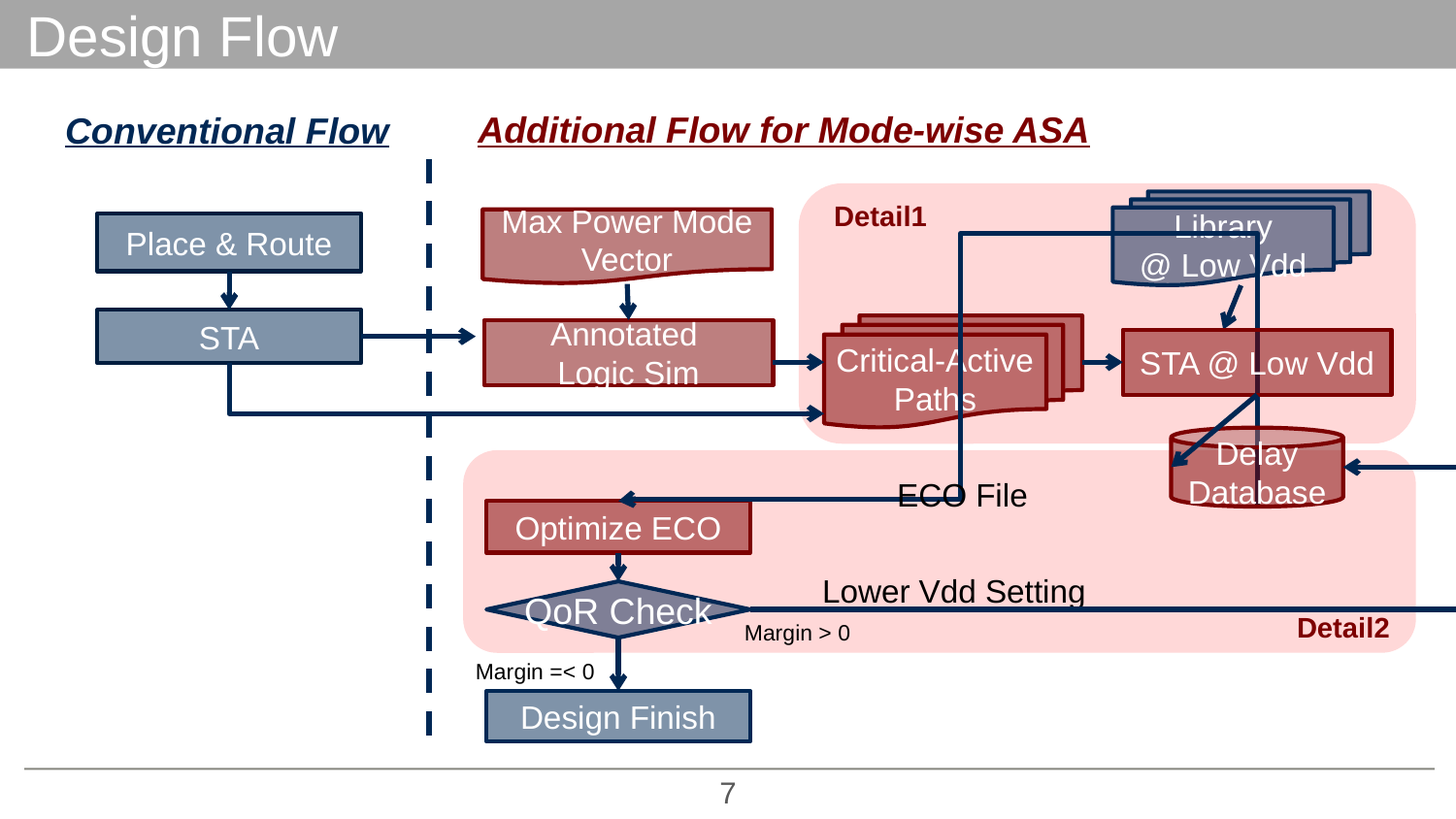

# Design Flow
Additional Flow for Mode-wise ASA
Conventional Flow

Detail1
Library
@ Low Vdd
Max Power Mode
Vector
Place & Route
STA
Critical-Active
Paths
Annotated
Logic Sim
STA @ Low Vdd
Delay
Database

Detail2
ECO File
Optimize ECO
Lower Vdd Setting
QoR Check
Margin > 0
Margin =< 0
Design Finish